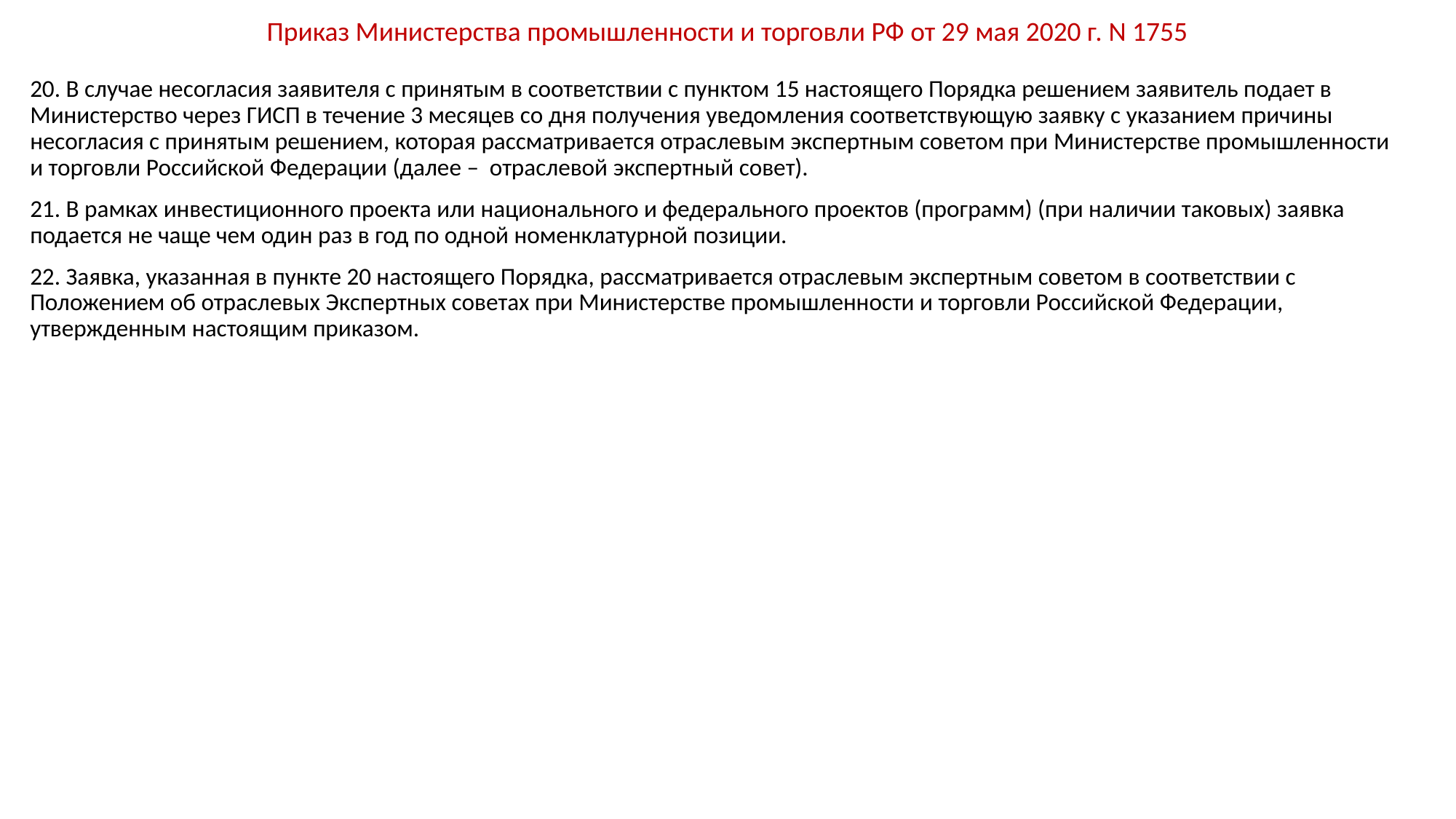

# Приказ Министерства промышленности и торговли РФ от 29 мая 2020 г. N 1755
20. В случае несогласия заявителя с принятым в соответствии с пунктом 15 настоящего Порядка решением заявитель подает в Министерство через ГИСП ‎в течение 3 месяцев со дня получения уведомления соответствующую заявку ‎с указанием причины несогласия с принятым решением, которая рассматривается отраслевым экспертным советом при Министерстве промышленности и торговли Российской Федерации (далее –  отраслевой экспертный совет).
21. В рамках инвестиционного проекта или национального и федерального проектов (программ) (при наличии таковых) заявка подается не чаще чем один раз ‎в год по одной номенклатурной позиции.
22. Заявка, указанная в пункте 20 настоящего Порядка, рассматривается отраслевым экспертным советом в соответствии с Положением об отраслевых Экспертных советах при Министерстве промышленности и торговли Российской Федерации, утвержденным настоящим приказом.